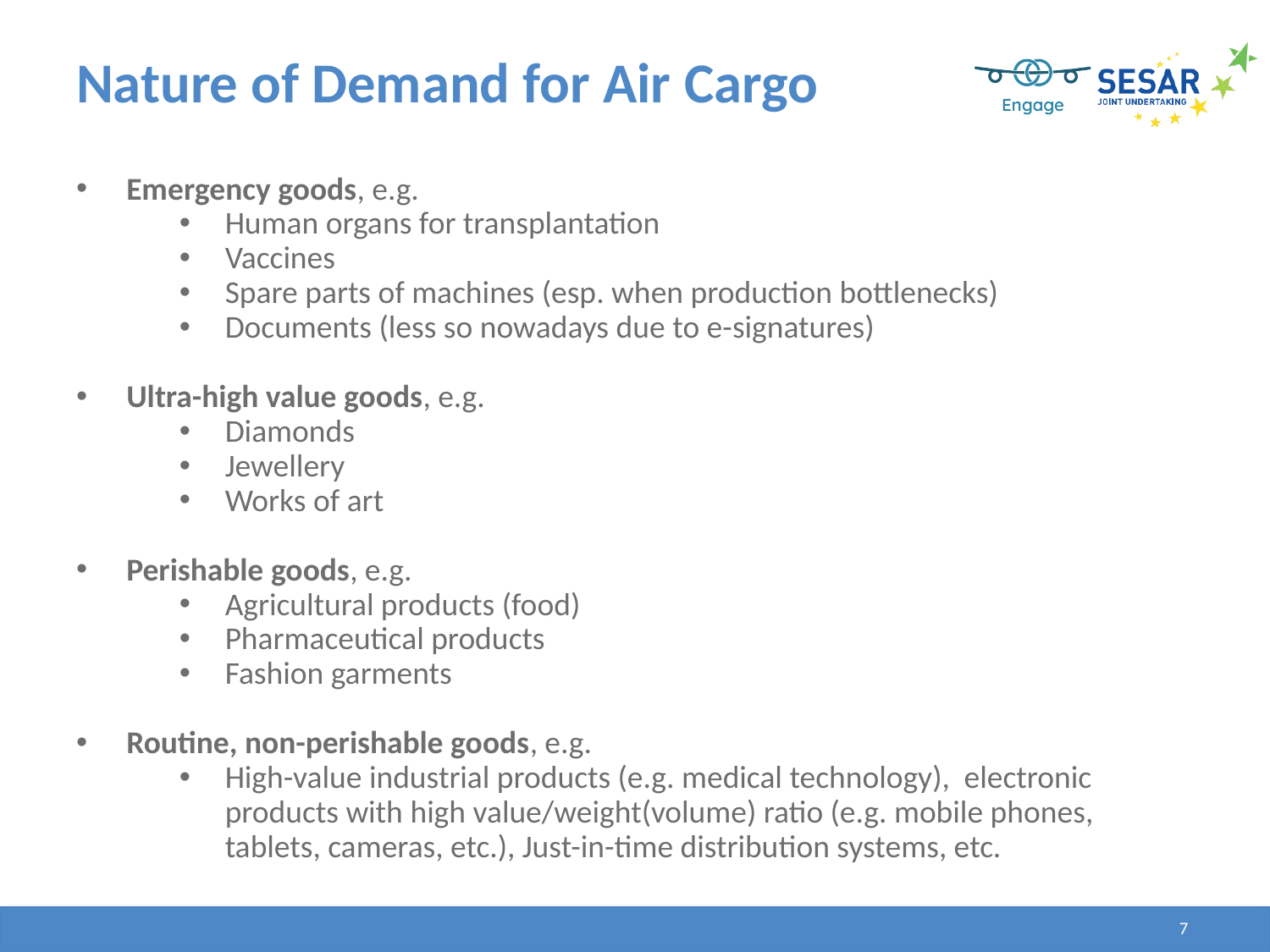

# Nature of Demand for Air Cargo
Emergency goods, e.g.
Human organs for transplantation
Vaccines
Spare parts of machines (esp. when production bottlenecks)
Documents (less so nowadays due to e-signatures)

Ultra-high value goods, e.g.
Diamonds
Jewellery
Works of art

Perishable goods, e.g.
Agricultural products (food)
Pharmaceutical products
Fashion garments

Routine, non-perishable goods, e.g.
High-value industrial products (e.g. medical technology),  electronic products with high value/weight(volume) ratio (e.g. mobile phones, tablets, cameras, etc.), Just-in-time distribution systems, etc.

7